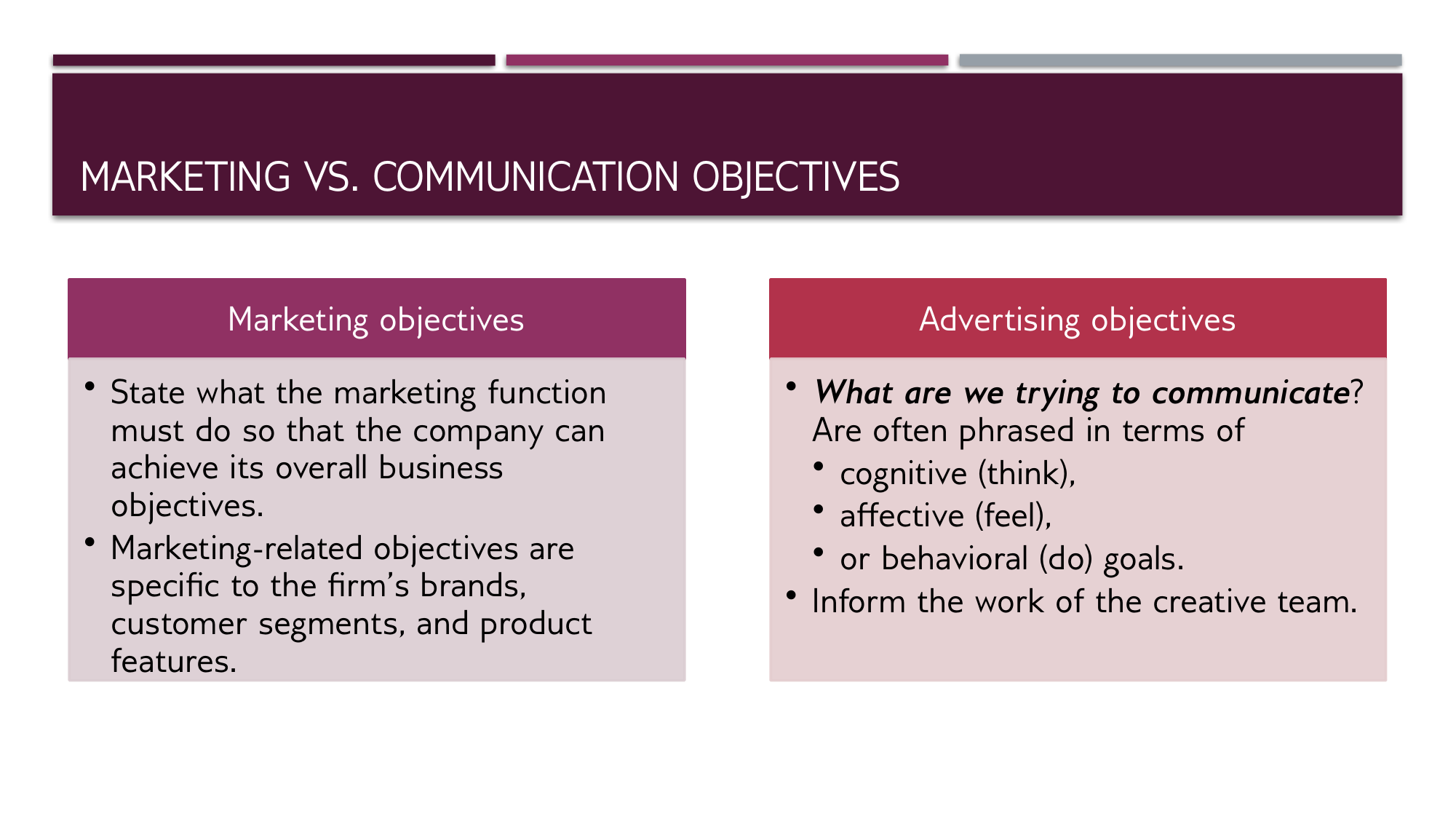

# Marketing vs. communication objectives
Marketing objectives
State what the marketing function must do so that the company can achieve its overall business objectives.
Marketing-related objectives are specific to the firm’s brands, customer segments, and product features.
Advertising objectives
What are we trying to communicate? Are often phrased in terms of
cognitive (think),
affective (feel),
or behavioral (do) goals.
Inform the work of the creative team.